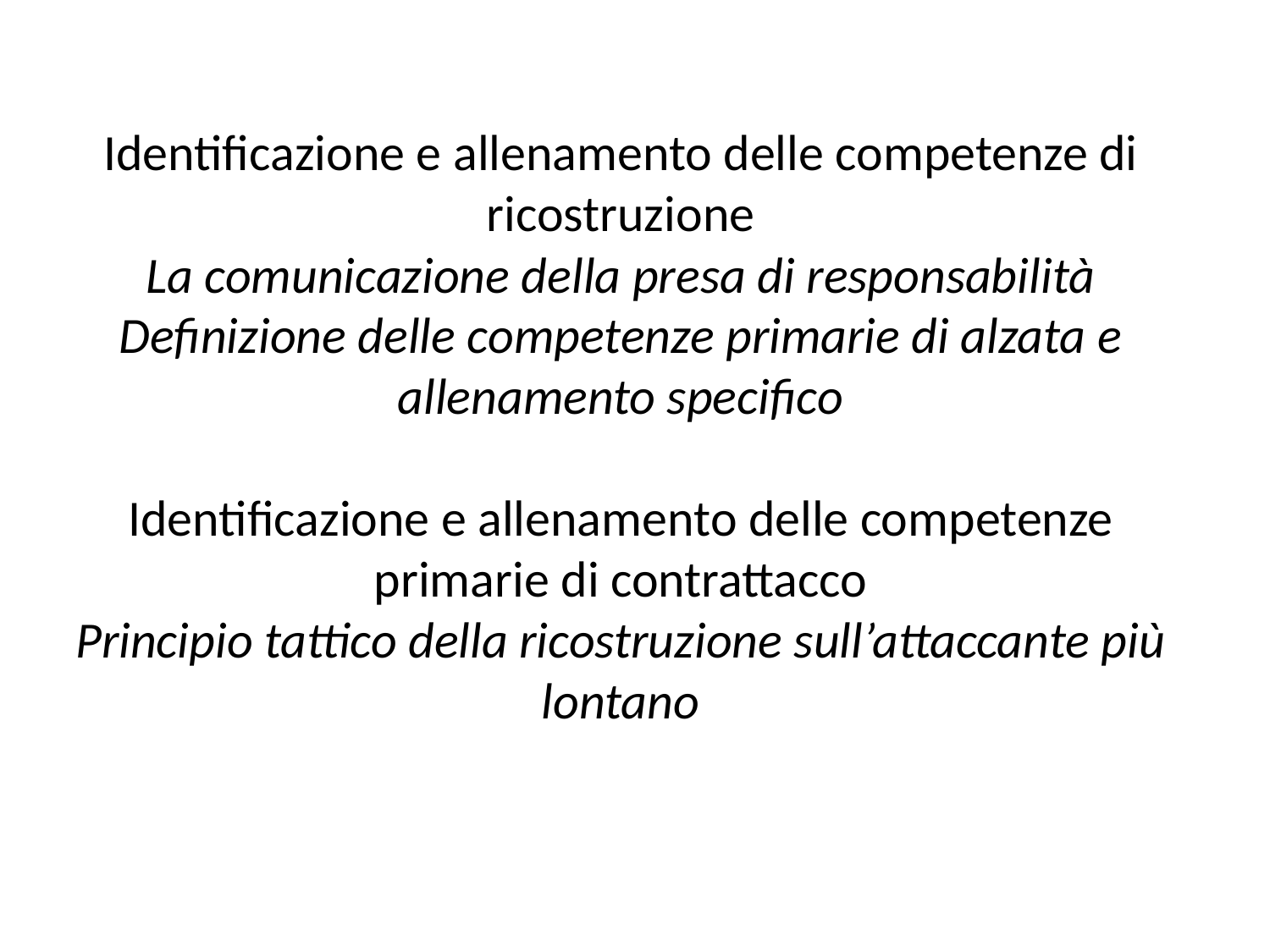

# Identificazione e allenamento delle competenze di ricostruzione La comunicazione della presa di responsabilità Definizione delle competenze primarie di alzata e allenamento specifico Identificazione e allenamento delle competenze primarie di contrattacco Principio tattico della ricostruzione sull’attaccante più lontano